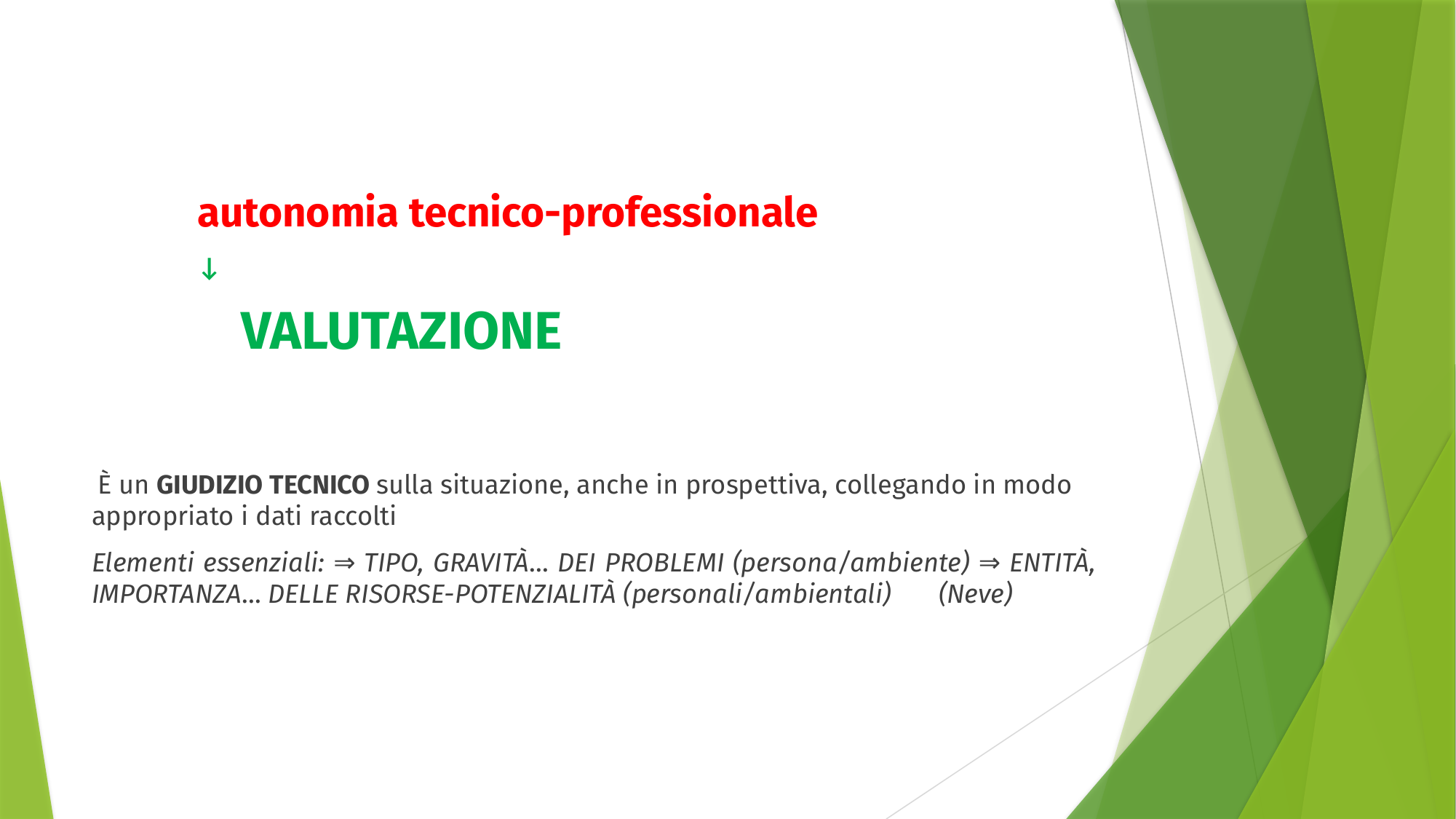

#

				autonomia tecnico-professionale
									↓
					       VALUTAZIONE

 È un GIUDIZIO TECNICO sulla situazione, anche in prospettiva, collegando in modo appropriato i dati raccolti
Elementi essenziali: ⇒ TIPO, GRAVITÀ… DEI PROBLEMI (persona/ambiente) ⇒ ENTITÀ, IMPORTANZA… DELLE RISORSE-POTENZIALITÀ (personali/ambientali) 	(Neve)